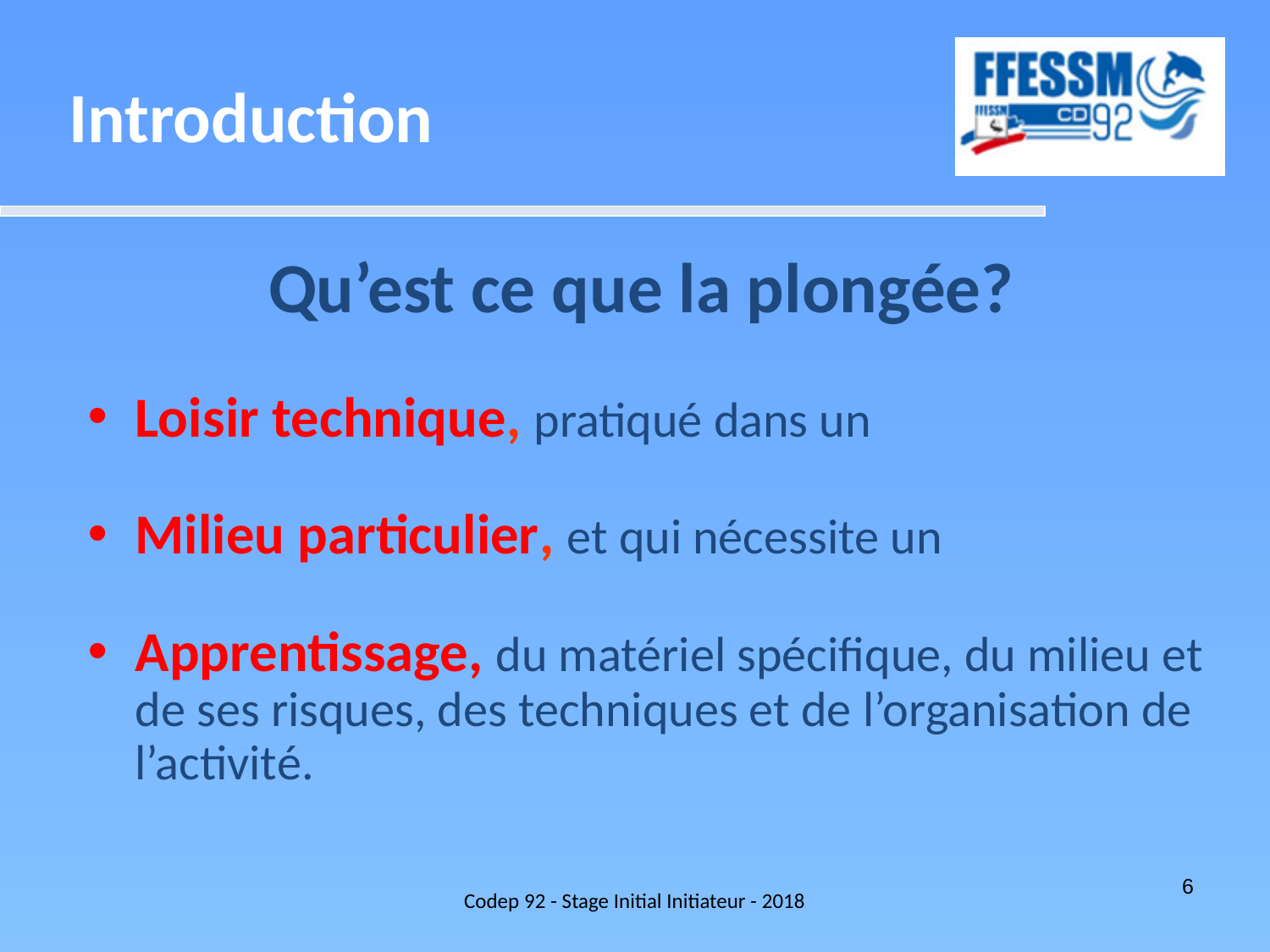

Introduction
Qu’est ce que la plongée?
Loisir technique, pratiqué dans un

Milieu particulier, et qui nécessite un

Apprentissage, du matériel spécifique, du milieu et de ses risques, des techniques et de l’organisation de l’activité.
Codep 92 - Stage Initial Initiateur - 2018
6